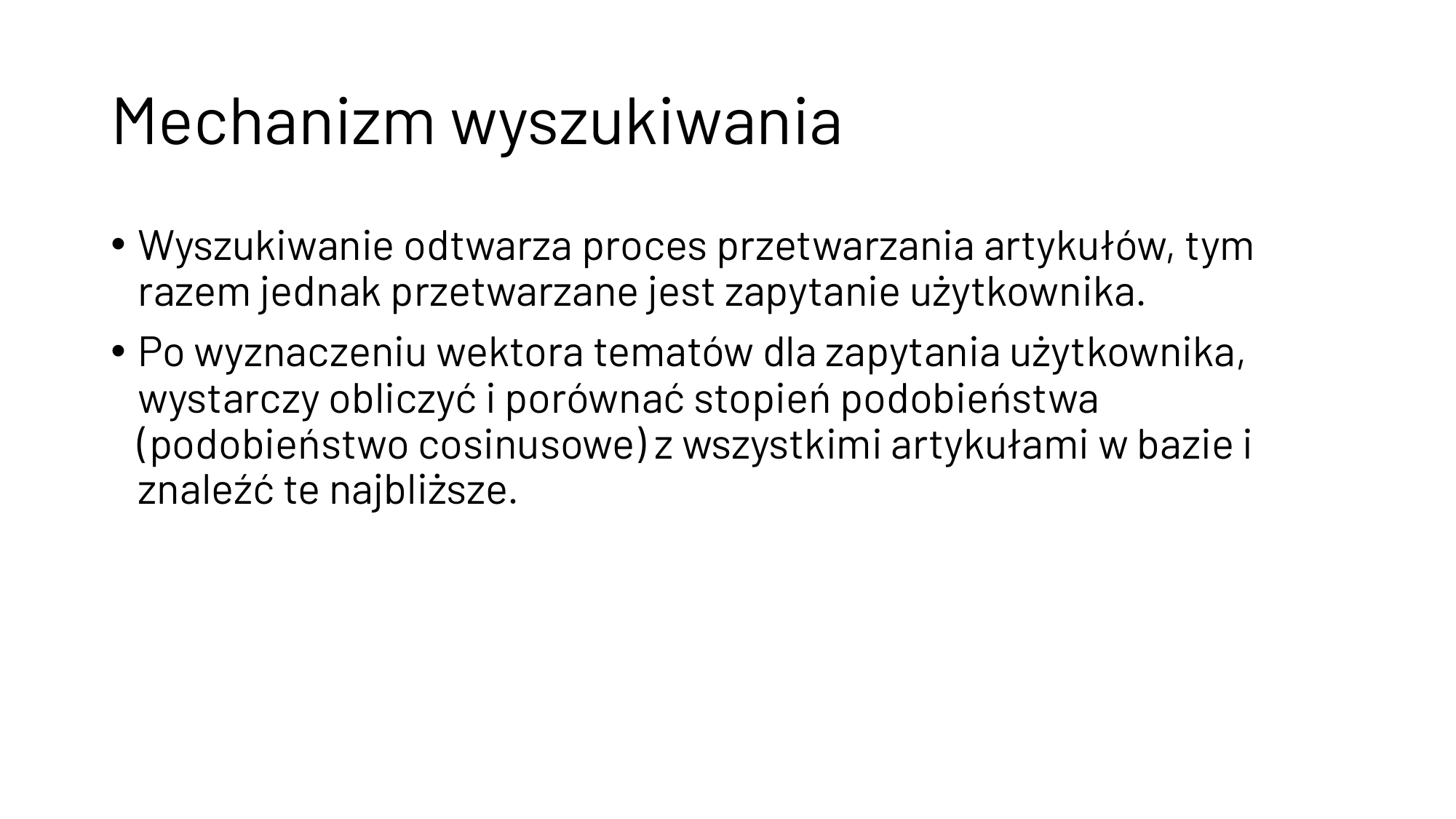

# Mechanizm wyszukiwania
Wyszukiwanie odtwarza proces przetwarzania artykułów, tym razem jednak przetwarzane jest zapytanie użytkownika.
Po wyznaczeniu wektora tematów dla zapytania użytkownika, wystarczy obliczyć i porównać stopień podobieństwa (podobieństwo cosinusowe) z wszystkimi artykułami w bazie i znaleźć te najbliższe.